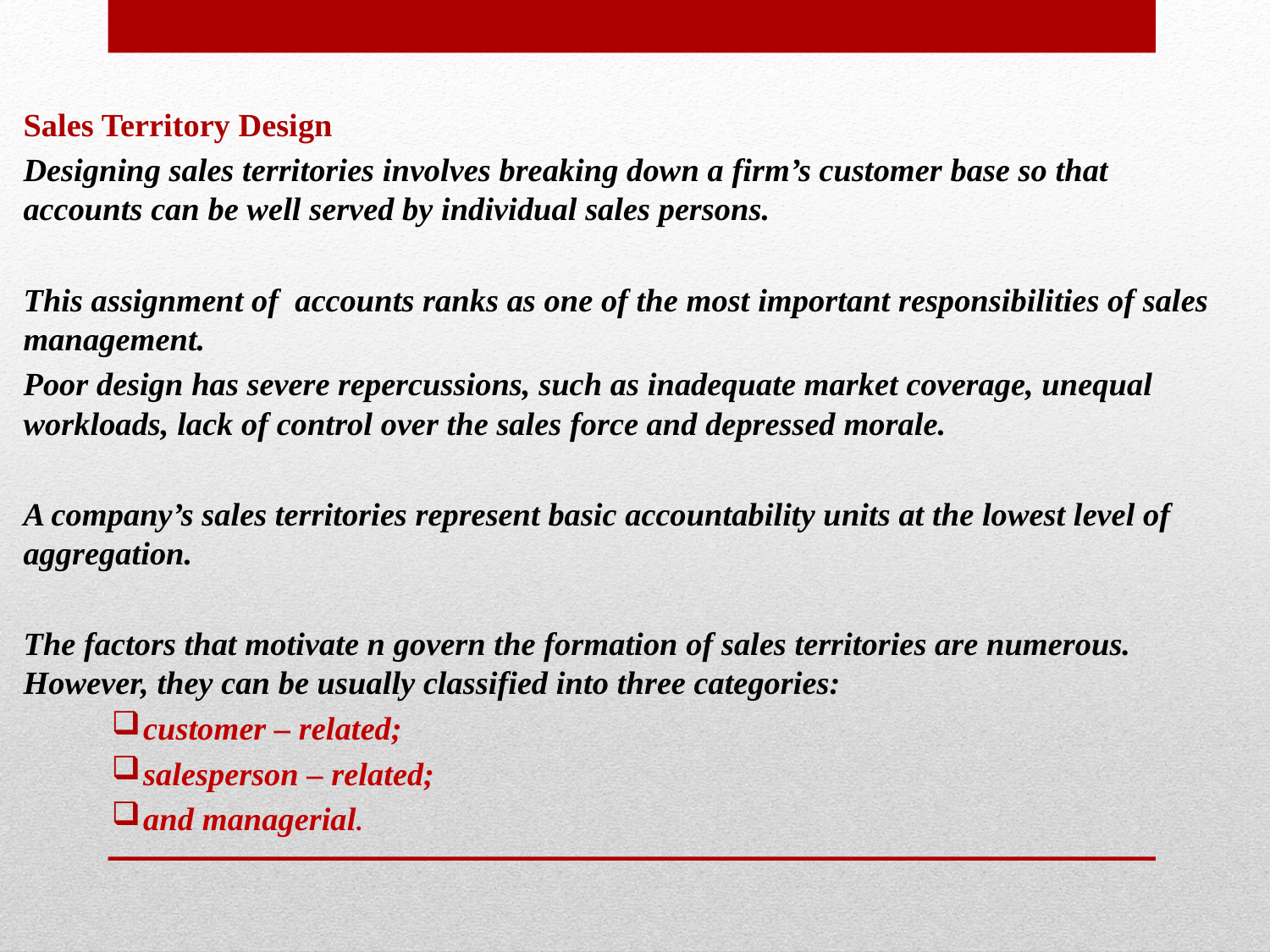

Sales Territory Design
Designing sales territories involves breaking down a firm’s customer base so that accounts can be well served by individual sales persons.

This assignment of  accounts ranks as one of the most important responsibilities of sales management.
Poor design has severe repercussions, such as inadequate market coverage, unequal workloads, lack of control over the sales force and depressed morale.

A company’s sales territories represent basic accountability units at the lowest level of aggregation.

The factors that motivate n govern the formation of sales territories are numerous. However, they can be usually classified into three categories:
customer – related;
salesperson – related;
and managerial.